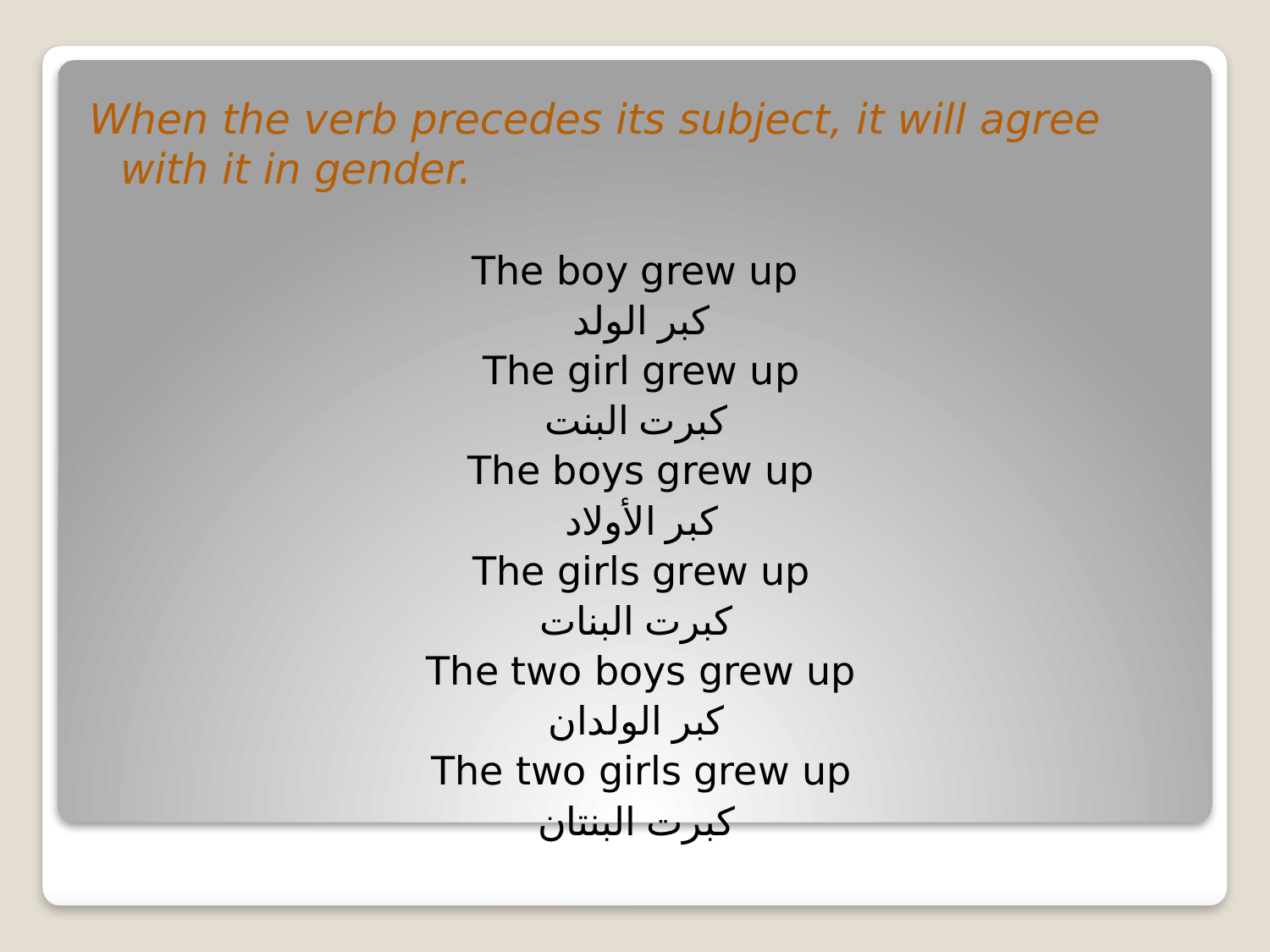

When the verb precedes its subject, it will agree with it in gender.

The boy grew up
كبر الولد
The girl grew up
كبرت البنت
The boys grew up
كبر الأولاد
The girls grew up
كبرت البنات
The two boys grew up
كبر الولدان
The two girls grew up
كبرت البنتان